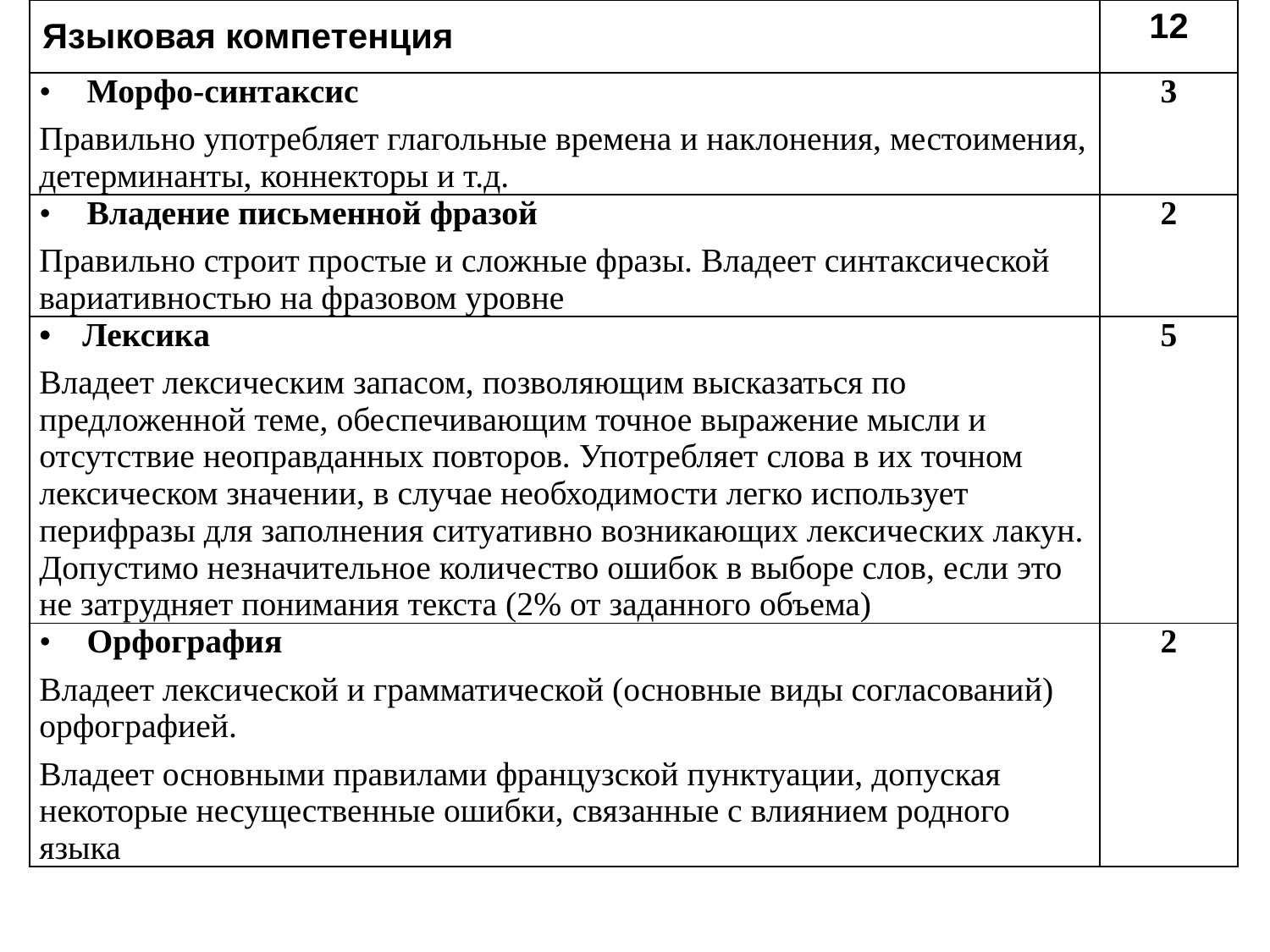

| Языковая компетенция | 12 |
| --- | --- |
| Морфо-синтаксис Правильно употребляет глагольные времена и наклонения, местоимения, детерминанты, коннекторы и т.д. | 3 |
| Владение письменной фразой Правильно строит простые и сложные фразы. Владеет синтаксической вариативностью на фразовом уровне | 2 |
| Лексика Владеет лексическим запасом, позволяющим высказаться по предложенной теме, обеспечивающим точное выражение мысли и отсутствие неоправданных повторов. Употребляет слова в их точном лексическом значении, в случае необходимости легко использует перифразы для заполнения ситуативно возникающих лексических лакун. Допустимо незначительное количество ошибок в выборе слов, если это не затрудняет понимания текста (2% от заданного объема) | 5 |
| Орфография Владеет лексической и грамматической (основные виды согласований) орфографией. Владеет основными правилами французской пунктуации, допуская некоторые несущественные ошибки, связанные с влиянием родного языка | 2 |